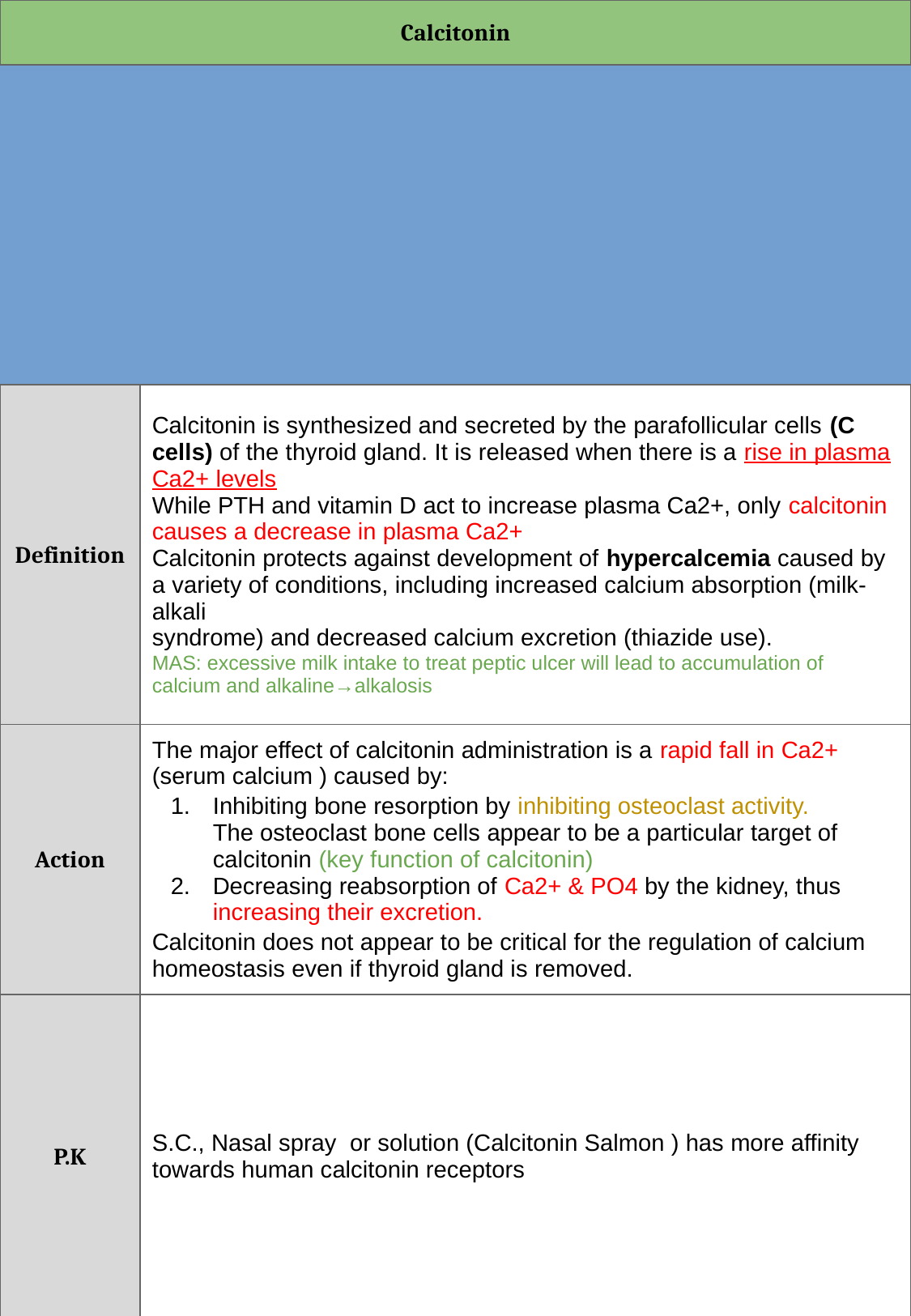

| Calcitonin |  |  |  |  |
| --- | --- | --- | --- | --- |
|  |  |  |  |  |
| Definition | Calcitonin is synthesized and secreted by the parafollicular cells (C cells) of the thyroid gland. It is released when there is a rise in plasma Ca2+ levels While PTH and vitamin D act to increase plasma Ca2+, only calcitonin causes a decrease in plasma Ca2+ Calcitonin protects against development of hypercalcemia caused by a variety of conditions, including increased calcium absorption (milk-alkali syndrome) and decreased calcium excretion (thiazide use). MAS: excessive milk intake to treat peptic ulcer will lead to accumulation of calcium and alkaline→alkalosis |  |  |  |
| Action | The major effect of calcitonin administration is a rapid fall in Ca2+ (serum calcium ) caused by: Inhibiting bone resorption by inhibiting osteoclast activity. The osteoclast bone cells appear to be a particular target of calcitonin (key function of calcitonin) Decreasing reabsorption of Ca2+ & PO4 by the kidney, thus increasing their excretion. Calcitonin does not appear to be critical for the regulation of calcium homeostasis even if thyroid gland is removed. |  |  |  |
| P.K | S.C., Nasal spray or solution (Calcitonin Salmon ) has more affinity towards human calcitonin receptors |  |  |  |
| Uses | Used clinically in treatment of hypercalcemia (biggest indication) and in certain bone diseases in which sustained reduction of osteoclastic resorption is therapeutically advantageous. Osteoporosis (major indication; alternative to other drugs). Hypercalcemia (short-term treatment of hypercalcemia of malignancy), Paget's disease. It has lower efficacy compared to other drugs. (it is not very effective clinically) |  |  |  |
| ADRS | Nausea Local inflammation at site of injection (SC administration) Flushing of face & hands Nasal irritation |  |  |  |